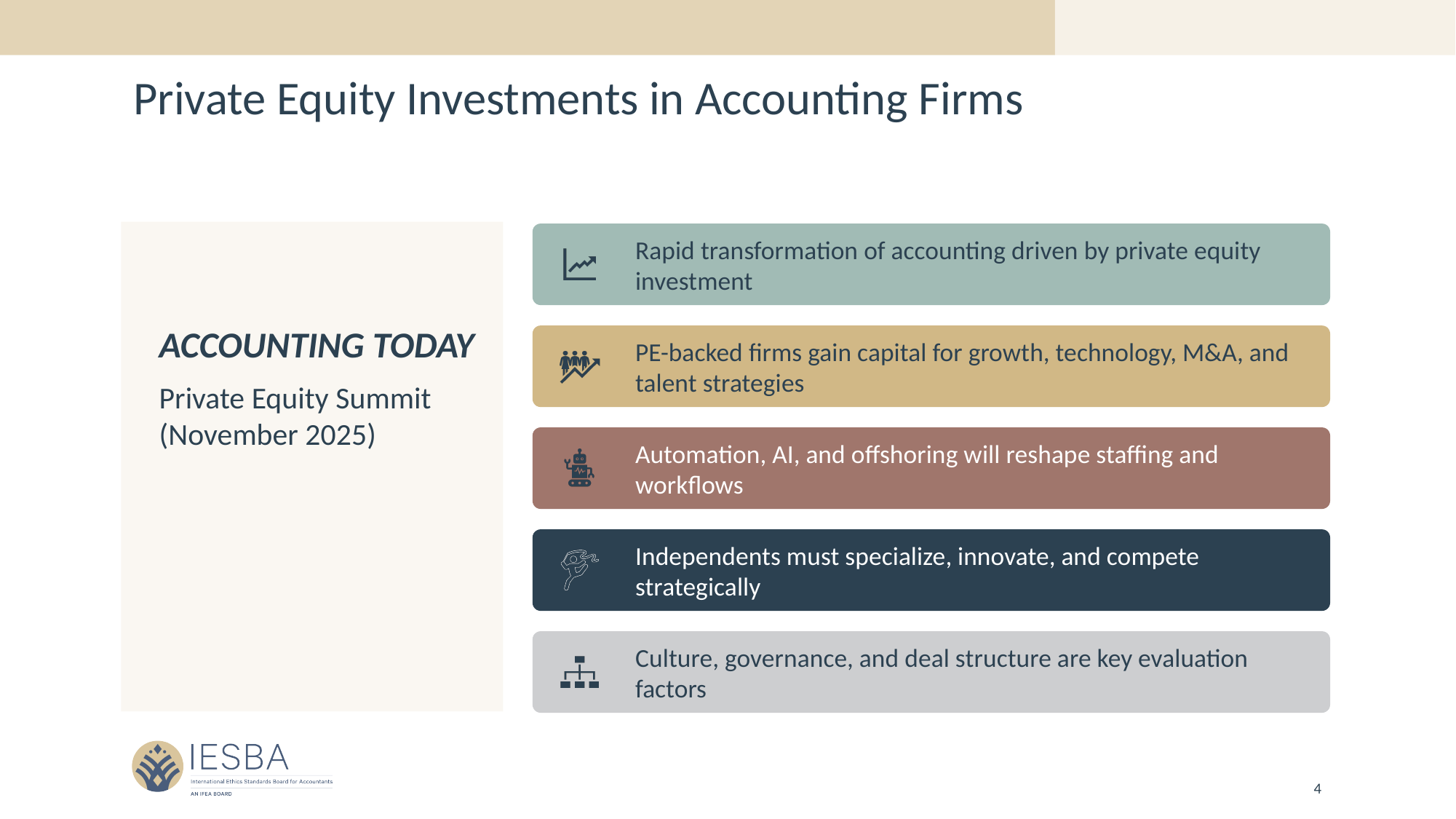

# Private Equity Investments in Accounting Firms
Rapid transformation of accounting driven by private equity investment
PE-backed firms gain capital for growth, technology, M&A, and talent strategies
Automation, AI, and offshoring will reshape staffing and workflows
Independents must specialize, innovate, and compete strategically
Culture, governance, and deal structure are key evaluation factors
Accounting today
Private Equity Summit
(November 2025)
4